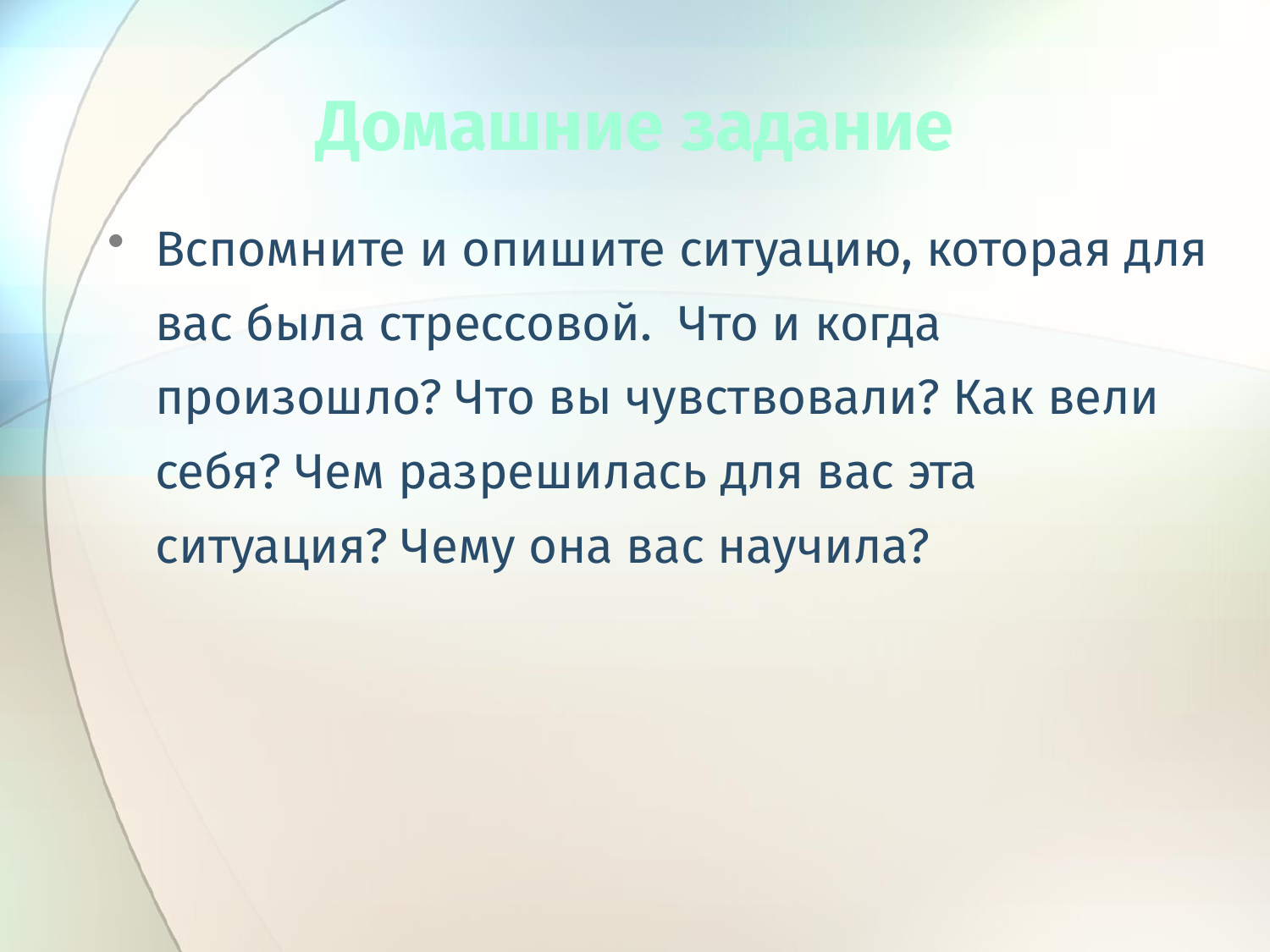

# Домашние задание
Вспомните и опишите ситуацию, которая для вас была стрессовой.  Что и когда произошло? Что вы чувствовали? Как вели себя? Чем разрешилась для вас эта ситуация? Чему она вас научила?